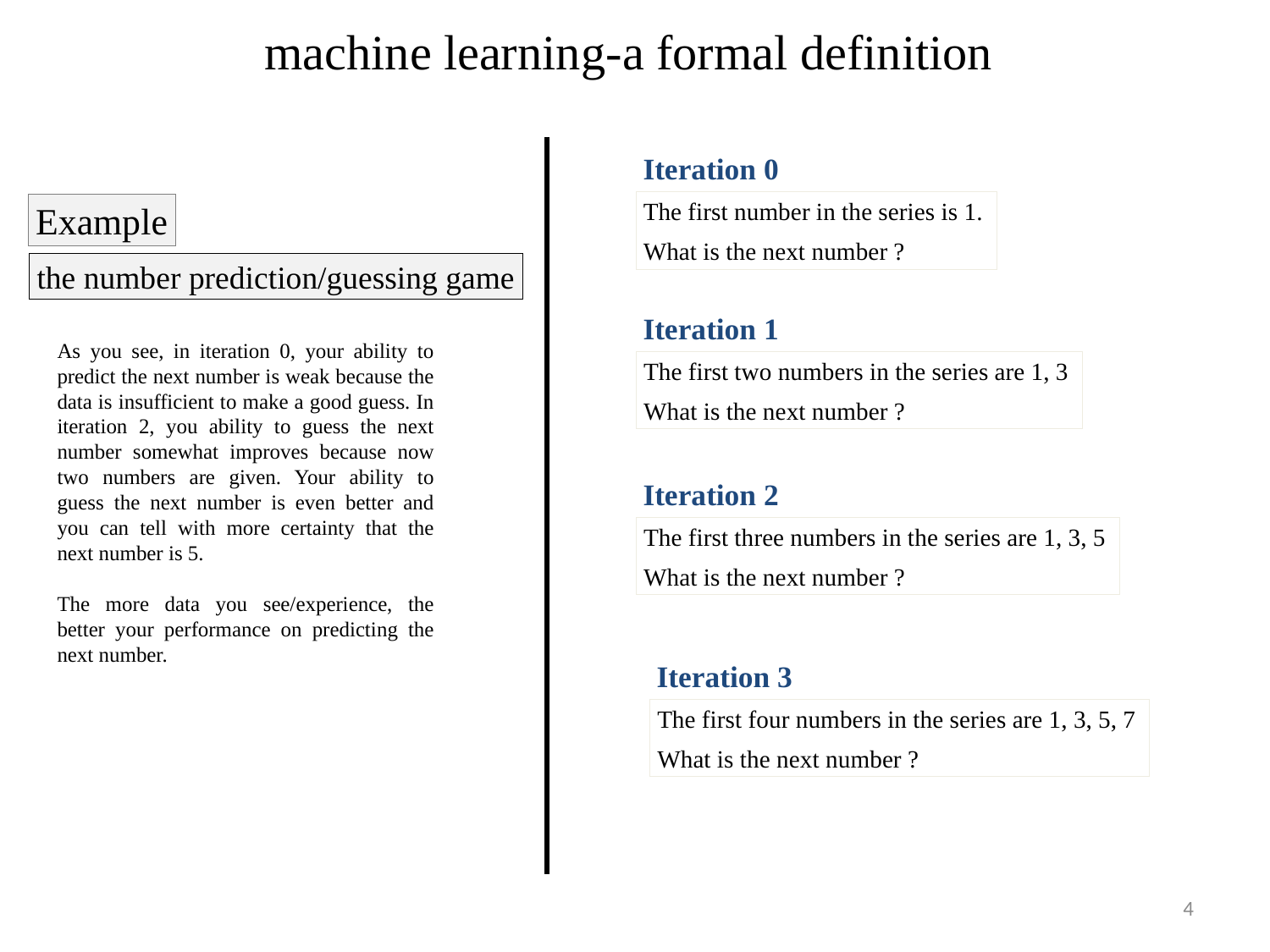

machine learning-a formal definition
Iteration 0
The first number in the series is 1.

What is the next number ?
Example
the number prediction/guessing game
Iteration 1
As you see, in iteration 0, your ability to predict the next number is weak because the data is insufficient to make a good guess. In iteration 2, you ability to guess the next number somewhat improves because now two numbers are given. Your ability to guess the next number is even better and you can tell with more certainty that the next number is 5.

The more data you see/experience, the better your performance on predicting the next number.
The first two numbers in the series are 1, 3

What is the next number ?
Iteration 2
The first three numbers in the series are 1, 3, 5

What is the next number ?
Iteration 3
The first four numbers in the series are 1, 3, 5, 7

What is the next number ?
4